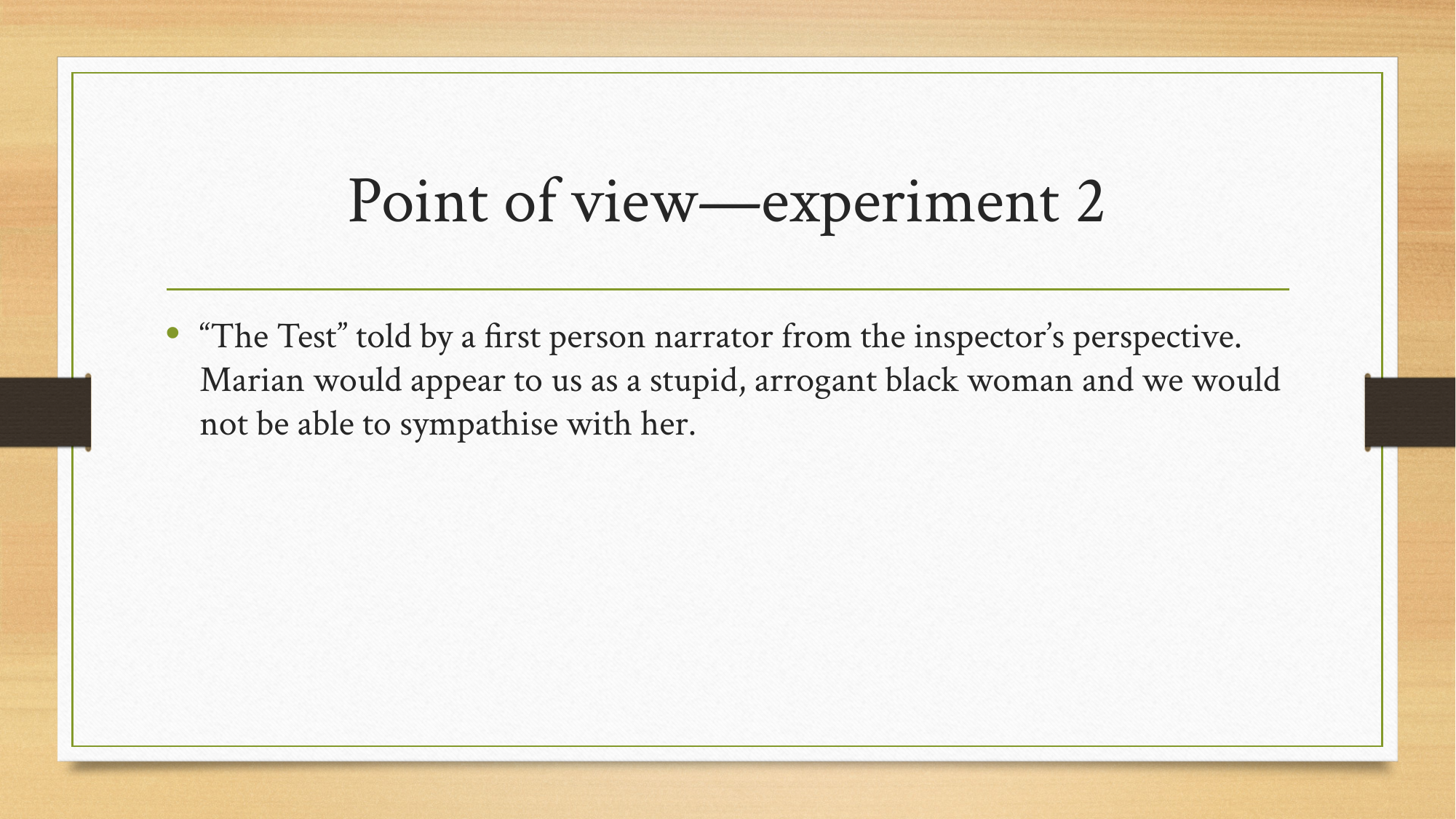

# Point of view—experiment 2
“The Test” told by a first person narrator from the inspector’s perspective. Marian would appear to us as a stupid, arrogant black woman and we would not be able to sympathise with her.